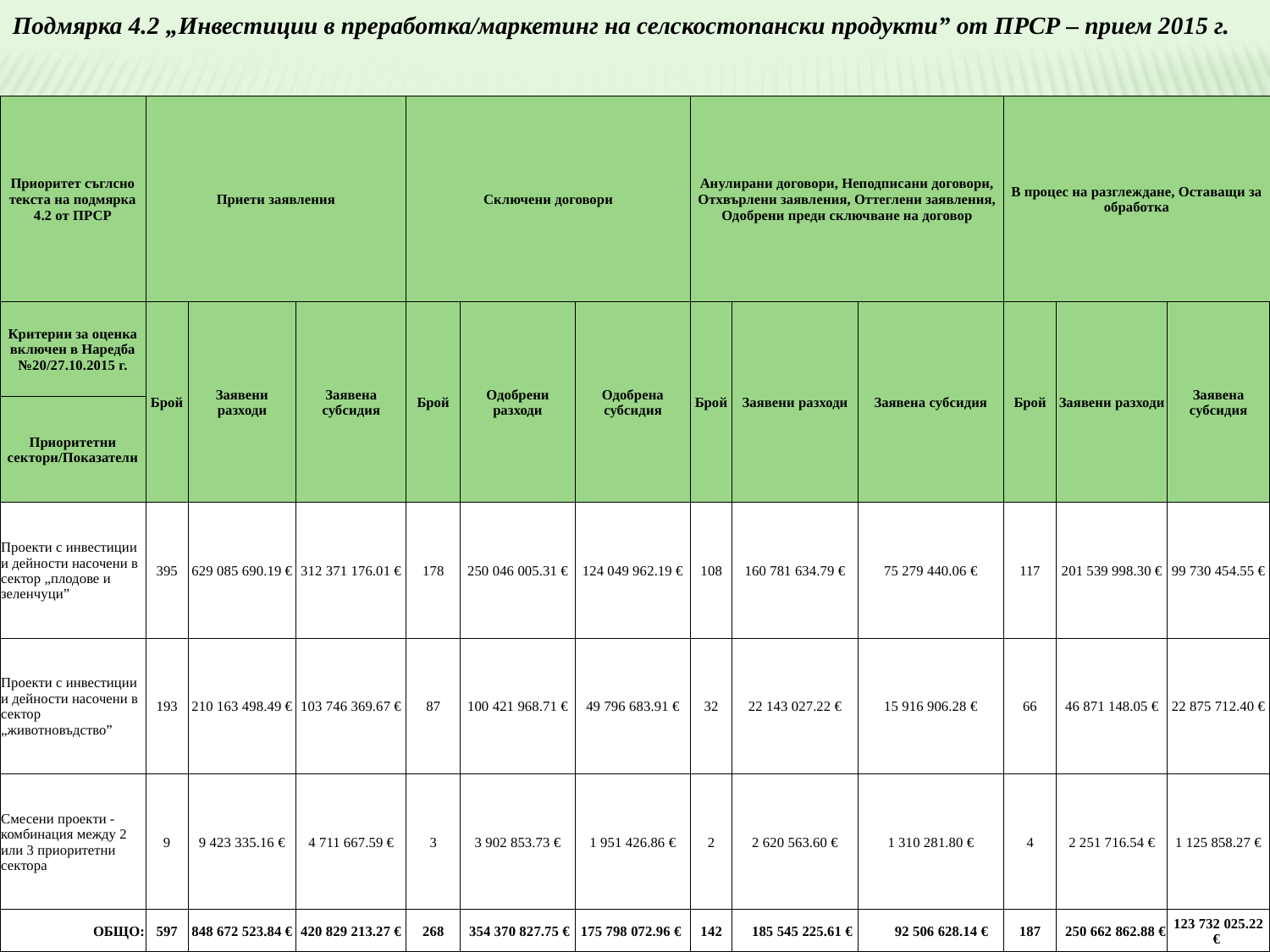

Подмярка 4.2 „Инвестиции в преработка/маркетинг на селскостопански продукти” от ПРСР – прием 2015 г.
| Приоритет съглсно текста на подмярка 4.2 от ПРСР | Приети заявления |  |  | Сключени договори |  |  | Анулирани договори, Неподписани договори, Отхвърлени заявления, Оттеглени заявления, Одобрени преди сключване на договор |  |  | В процес на разглеждане, Оставащи за обработка |  |  |
| --- | --- | --- | --- | --- | --- | --- | --- | --- | --- | --- | --- | --- |
| Критерии за оценка включен в Наредба №20/27.10.2015 г. | Брой | Заявени разходи | Заявена субсидия | Брой | Одобрени разходи | Одобрена субсидия | Брой | Заявени разходи | Заявена субсидия | Брой | Заявени разходи | Заявена субсидия |
| Приоритетни сектори/Показатели |  |  |  |  |  |  |  |  |  |  |  |  |
| Проекти с инвестиции и дейности насочени в сектор „плодове и зеленчуци” | 395 | 629 085 690.19 € | 312 371 176.01 € | 178 | 250 046 005.31 € | 124 049 962.19 € | 108 | 160 781 634.79 € | 75 279 440.06 € | 117 | 201 539 998.30 € | 99 730 454.55 € |
| Проекти с инвестиции и дейности насочени в сектор „животновъдство” | 193 | 210 163 498.49 € | 103 746 369.67 € | 87 | 100 421 968.71 € | 49 796 683.91 € | 32 | 22 143 027.22 € | 15 916 906.28 € | 66 | 46 871 148.05 € | 22 875 712.40 € |
| Смесени проекти - комбинация между 2 или 3 приоритетни сектора | 9 | 9 423 335.16 € | 4 711 667.59 € | 3 | 3 902 853.73 € | 1 951 426.86 € | 2 | 2 620 563.60 € | 1 310 281.80 € | 4 | 2 251 716.54 € | 1 125 858.27 € |
| ОБЩО: | 597 | 848 672 523.84 € | 420 829 213.27 € | 268 | 354 370 827.75 € | 175 798 072.96 € | 142 | 185 545 225.61 € | 92 506 628.14 € | 187 | 250 662 862.88 € | 123 732 025.22 € |